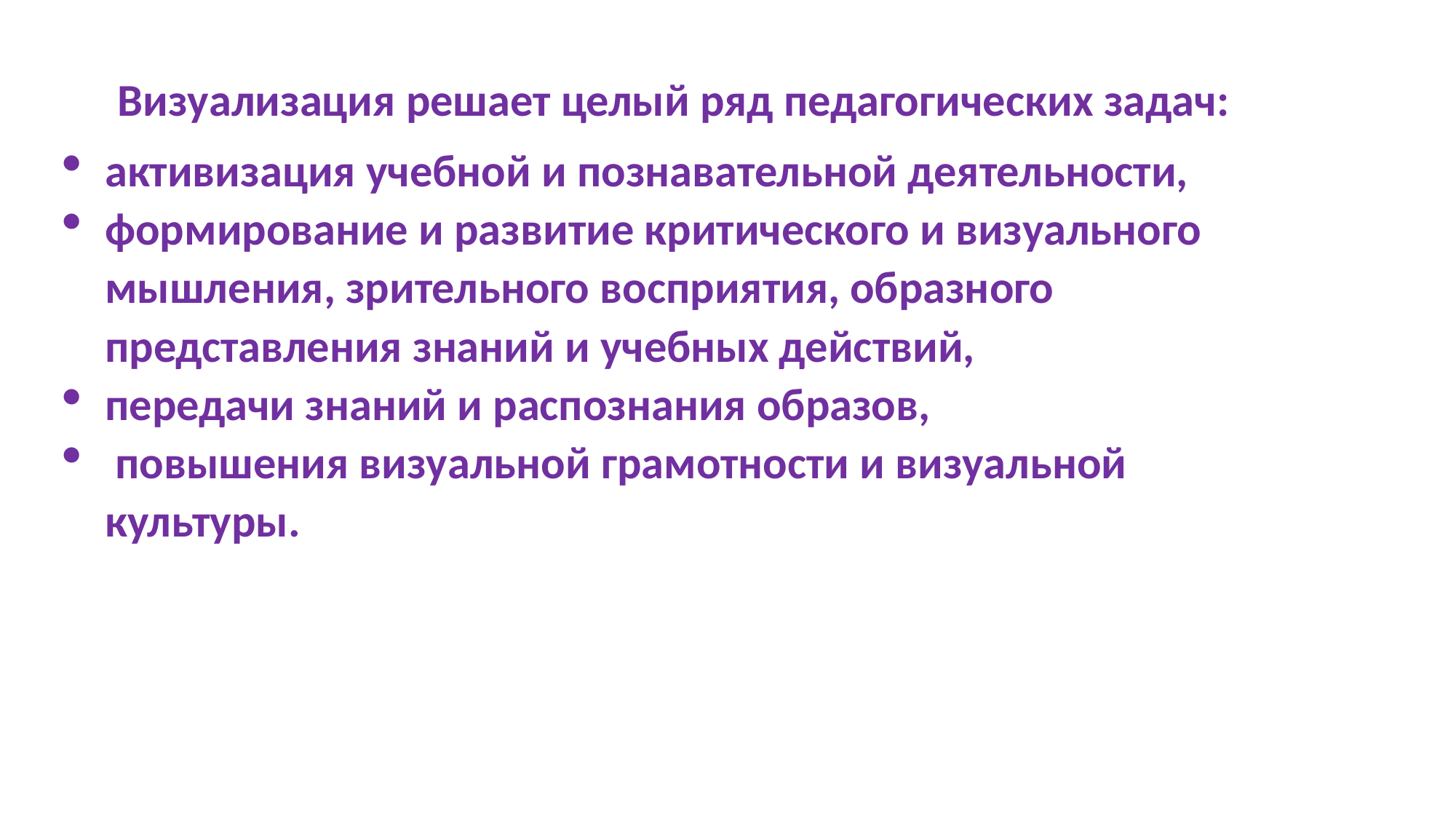

Визуализация решает целый ряд педагогических задач:
активизация учебной и познавательной деятельности,
формирование и развитие критического и визуального мышления, зрительного восприятия, образного представления знаний и учебных действий,
передачи знаний и распознания образов,
 повышения визуальной грамотности и визуальной культуры.